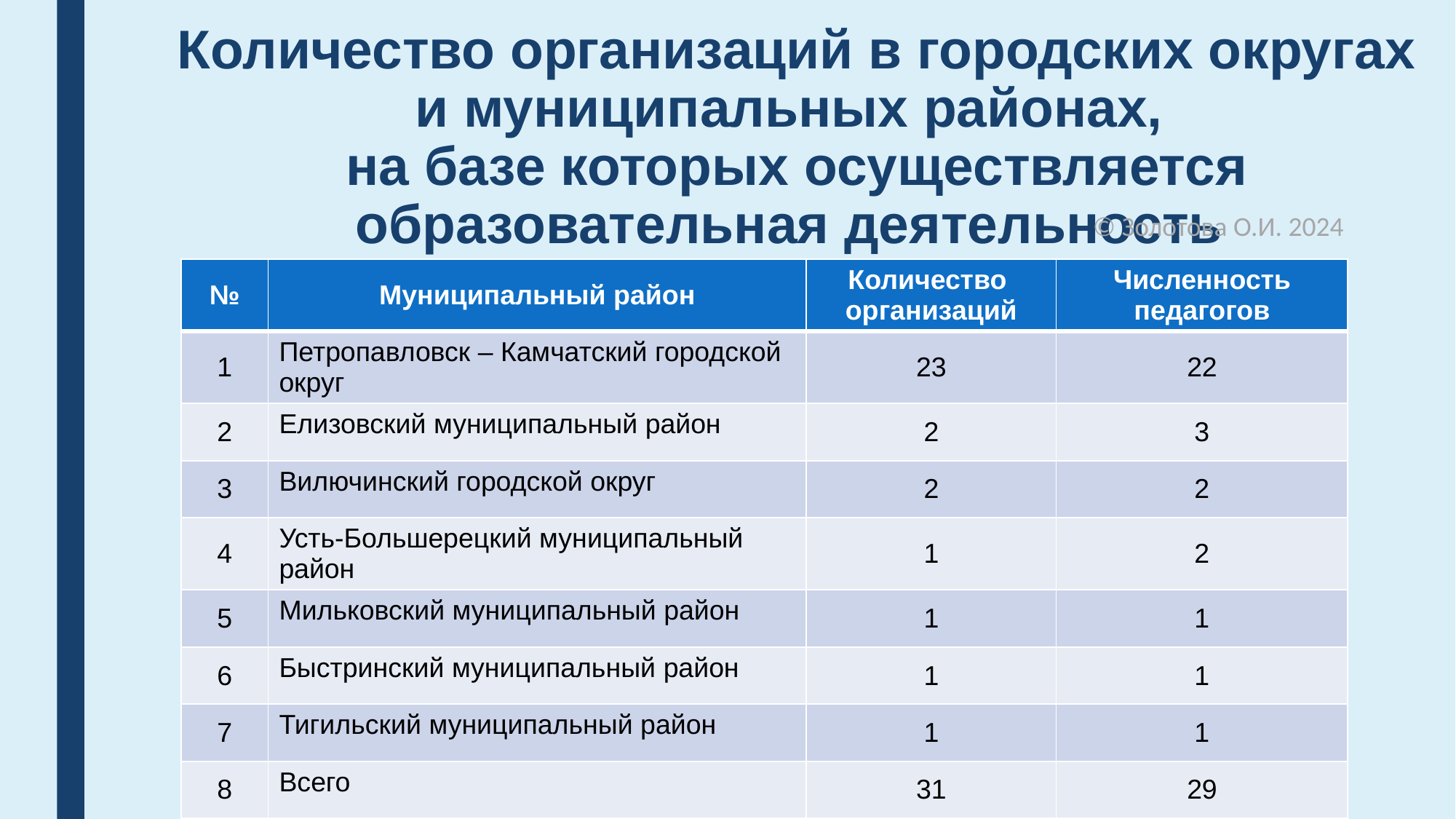

# Количество организаций в городских округах и муниципальных районах, на базе которых осуществляется образовательная деятельность
© Золотова О.И. 2024

| № | Муниципальный район | Количество организаций | Численность педагогов |
| --- | --- | --- | --- |
| 1 | Петропавловск – Камчатский городской округ | 23 | 22 |
| 2 | Елизовский муниципальный район | 2 | 3 |
| 3 | Вилючинский городской округ | 2 | 2 |
| 4 | Усть-Большерецкий муниципальный район | 1 | 2 |
| 5 | Мильковский муниципальный район | 1 | 1 |
| 6 | Быстринский муниципальный район | 1 | 1 |
| 7 | Тигильский муниципальный район | 1 | 1 |
| 8 | Всего | 31 | 29 |